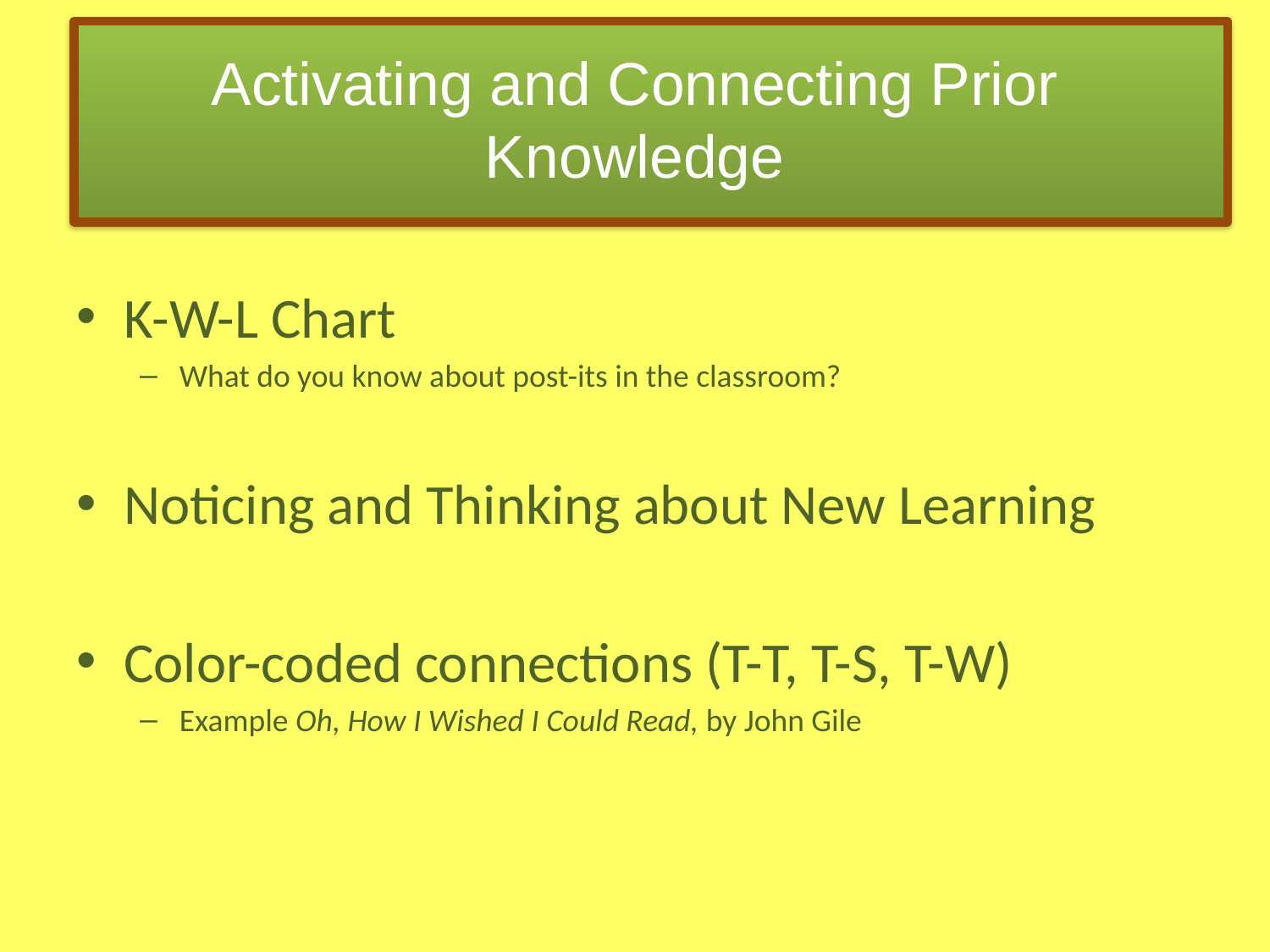

# Activating and Connecting Prior Knowledge
K-W-L Chart
What do you know about post-its in the classroom?

Noticing and Thinking about New Learning

Color-coded connections (T-T, T-S, T-W)
Example Oh, How I Wished I Could Read, by John Gile